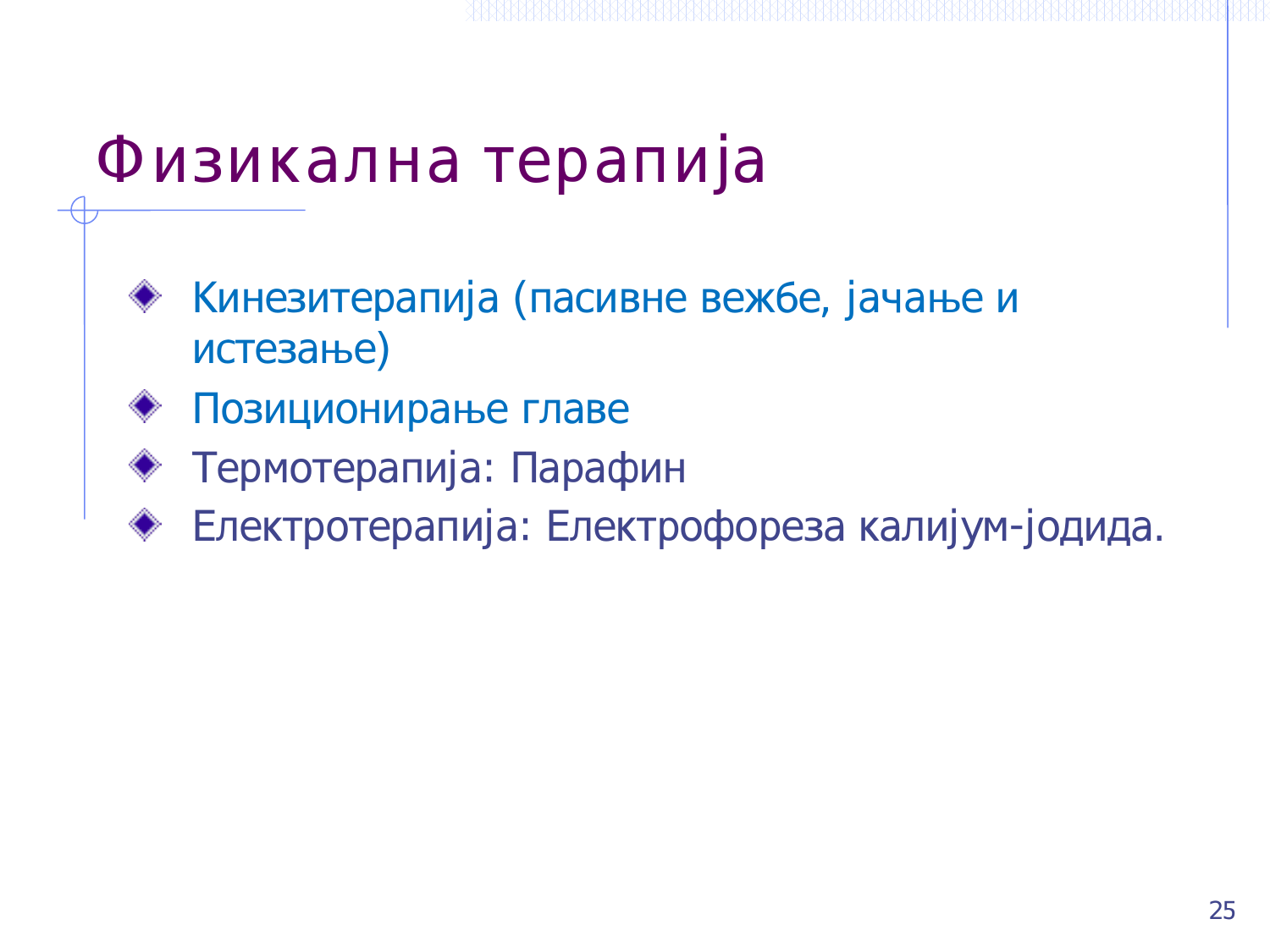

# Физикална терапија
Кинезитерапија (пасивне вежбе, јачање и истезање)
Позиционирање главе
Термотерапија: Парафин
Електротерапија: Електрофореза калијум-јодида.

25